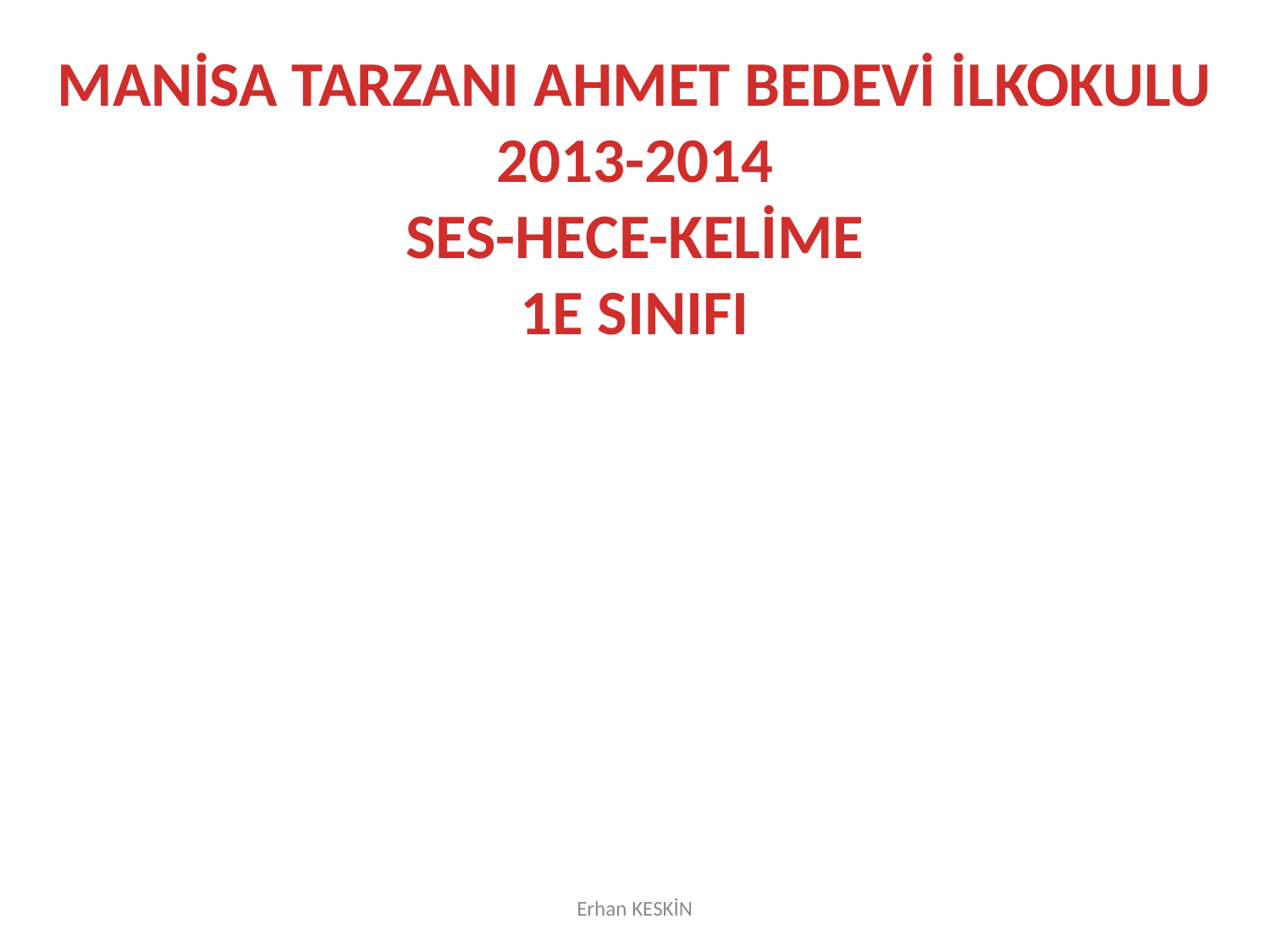

MANİSA TARZANI AHMET BEDEVİ İLKOKULU
2013-2014
SES-HECE-KELİME
1E SINIFI

Erhan KESKİN